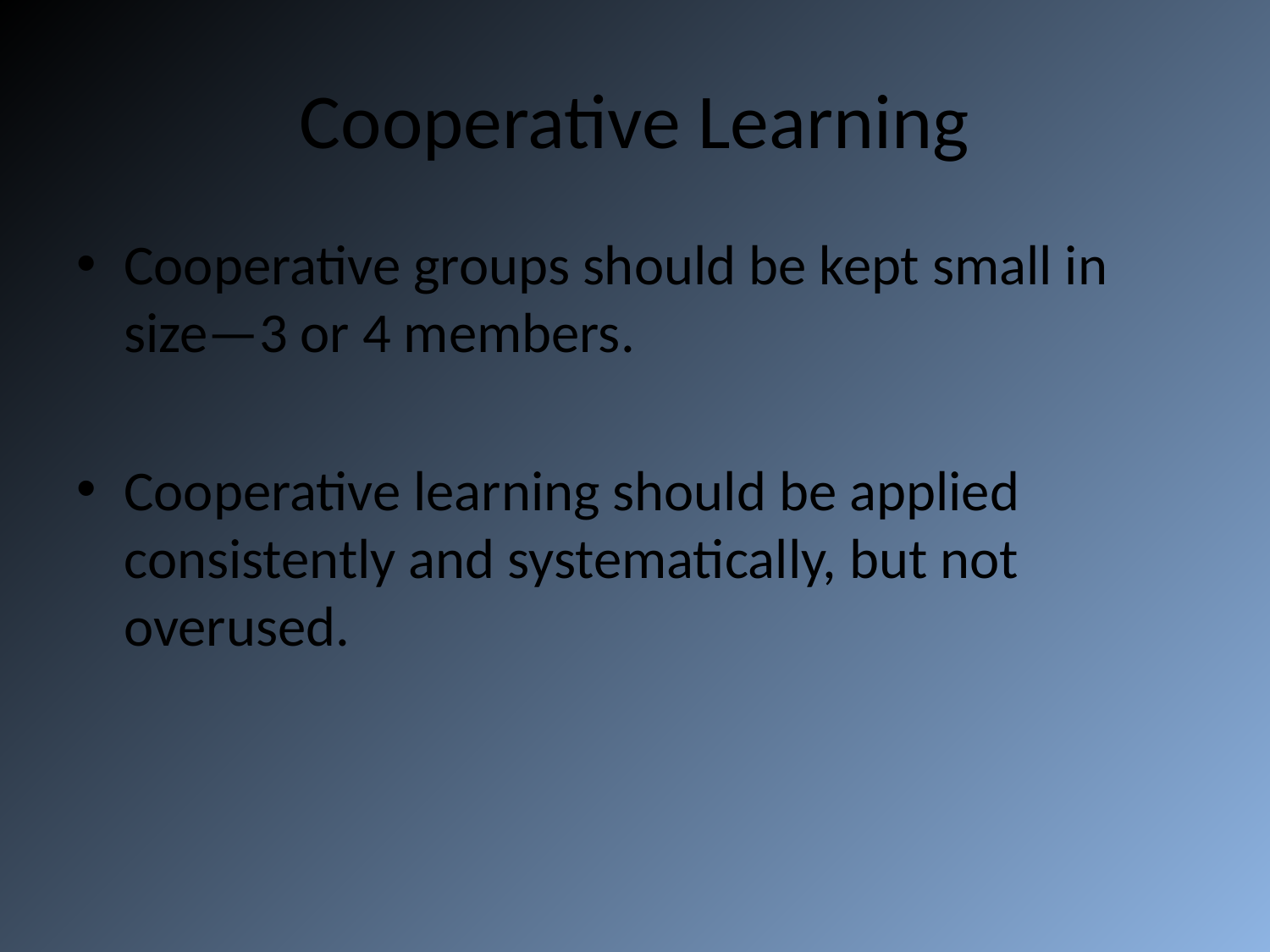

# Cooperative Learning
Cooperative groups should be kept small in size—3 or 4 members.

Cooperative learning should be applied consistently and systematically, but not overused.